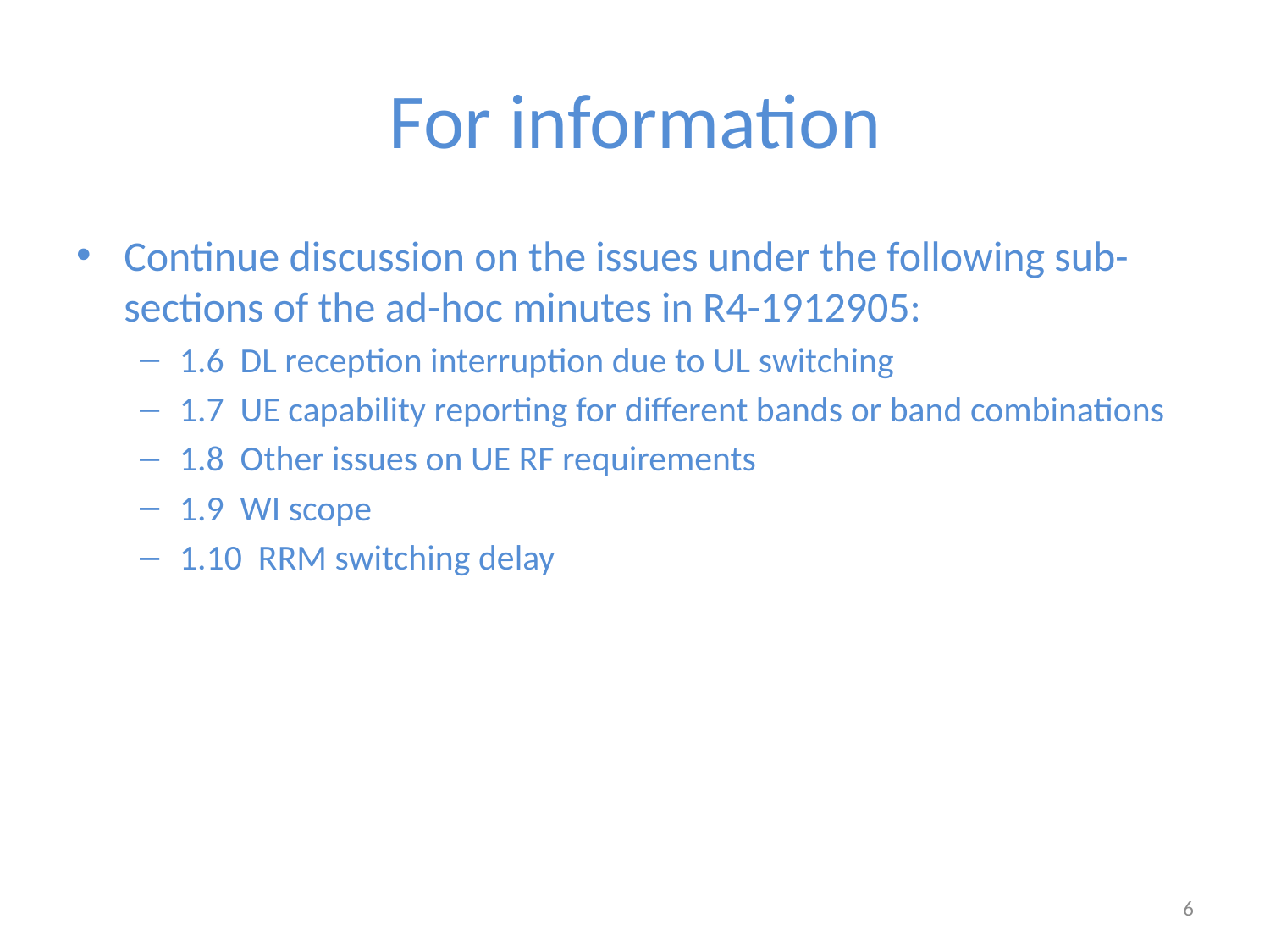

# For information
Continue discussion on the issues under the following sub-sections of the ad-hoc minutes in R4-1912905:
1.6  DL reception interruption due to UL switching
1.7  UE capability reporting for different bands or band combinations
1.8  Other issues on UE RF requirements
1.9  WI scope
1.10  RRM switching delay
6